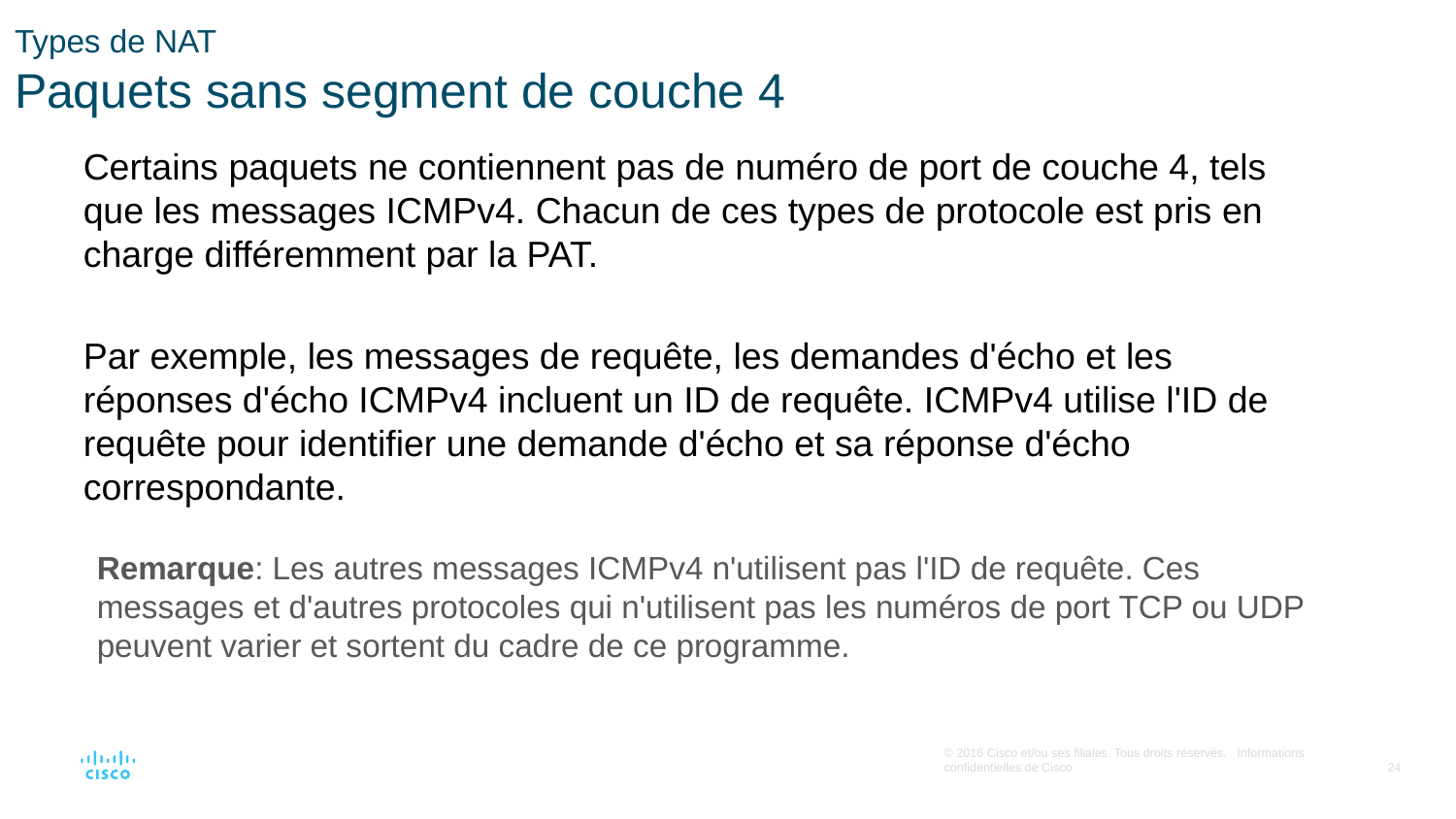

# Types de NAT Paquets sans segment de couche 4
Certains paquets ne contiennent pas de numéro de port de couche 4, tels que les messages ICMPv4. Chacun de ces types de protocole est pris en charge différemment par la PAT.

Par exemple, les messages de requête, les demandes d'écho et les réponses d'écho ICMPv4 incluent un ID de requête. ICMPv4 utilise l'ID de requête pour identifier une demande d'écho et sa réponse d'écho correspondante.
Remarque: Les autres messages ICMPv4 n'utilisent pas l'ID de requête. Ces messages et d'autres protocoles qui n'utilisent pas les numéros de port TCP ou UDP peuvent varier et sortent du cadre de ce programme.